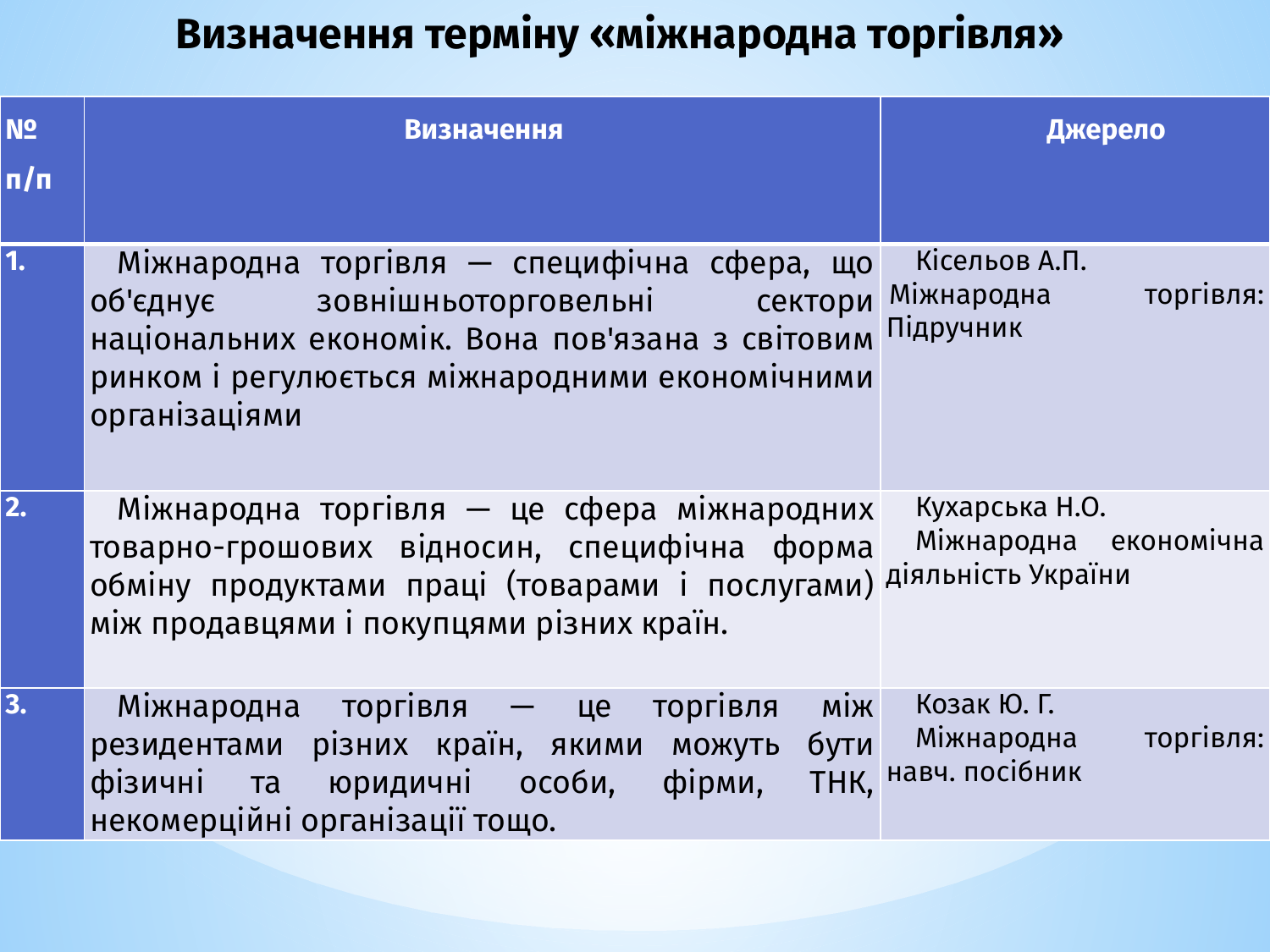

# Визначення терміну «міжнародна торгівля»
| № п/п | Визначення | Джерело |
| --- | --- | --- |
| 1. | Міжнародна торгівля — специфічна сфера, що об'єднує зовнішньоторговельні сектори національних економік. Вона пов'язана з світовим ринком і регулюється міжнародними економічними організаціями | Кісельов А.П. Міжнародна торгівля: Підручник |
| 2. | Міжнародна торгівля — це сфера міжнародних товарно-грошових відносин, специфічна форма обміну продуктами праці (товарами і послугами) між продавцями і покупцями різних країн. | Кухарська Н.О. Міжнародна економічна діяльність України |
| 3. | Міжнародна торгівля — це торгівля між резидентами різних країн, якими можуть бути фізичні та юридичні особи, фірми, ТНК, некомерційні організації тощо. | Козак Ю. Г. Міжнародна торгівля: навч. посібник |